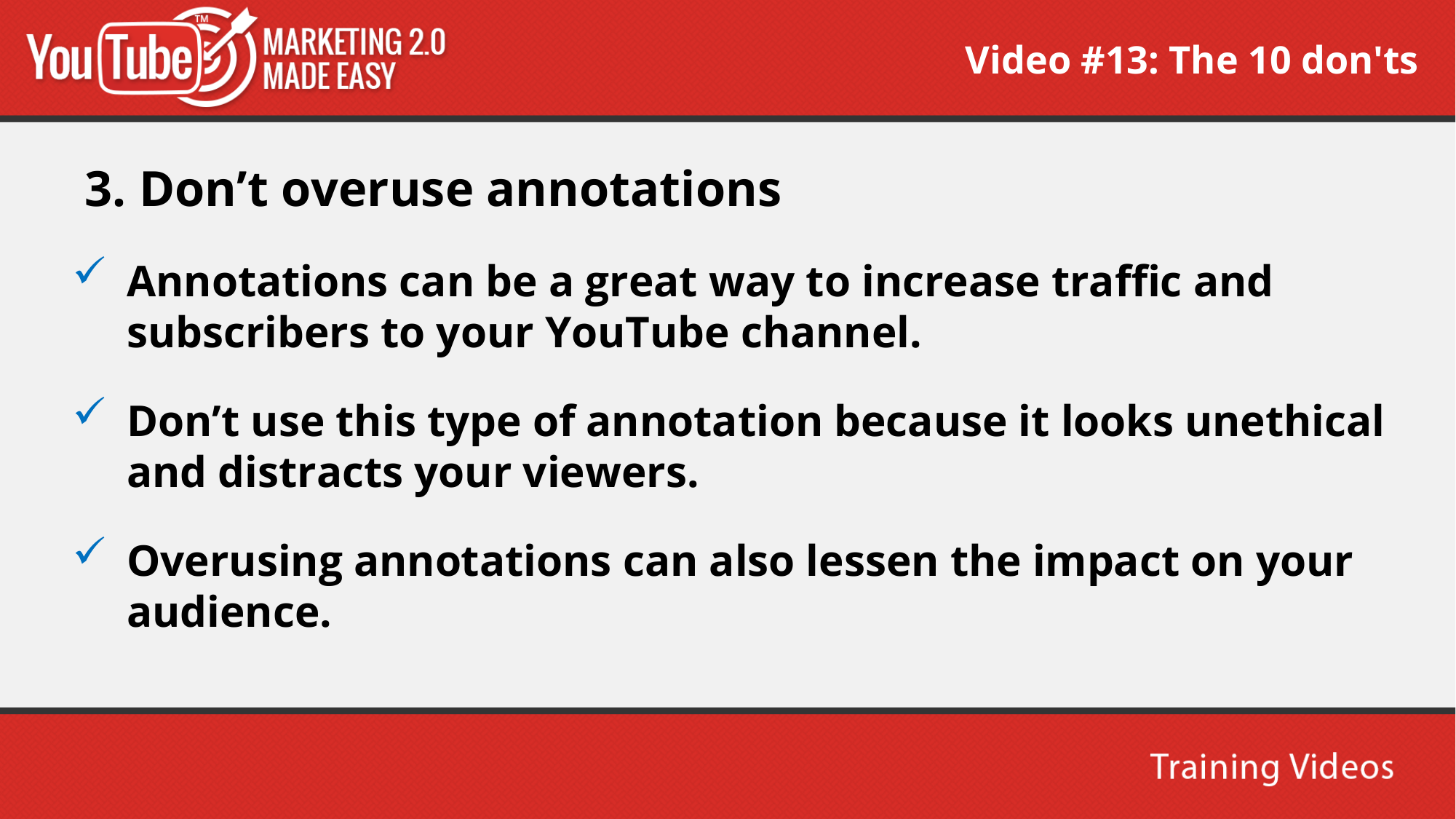

Video #13: The 10 don'ts
 3. Don’t overuse annotations
Annotations can be a great way to increase traffic and subscribers to your YouTube channel.
Don’t use this type of annotation because it looks unethical and distracts your viewers.
Overusing annotations can also lessen the impact on your audience.